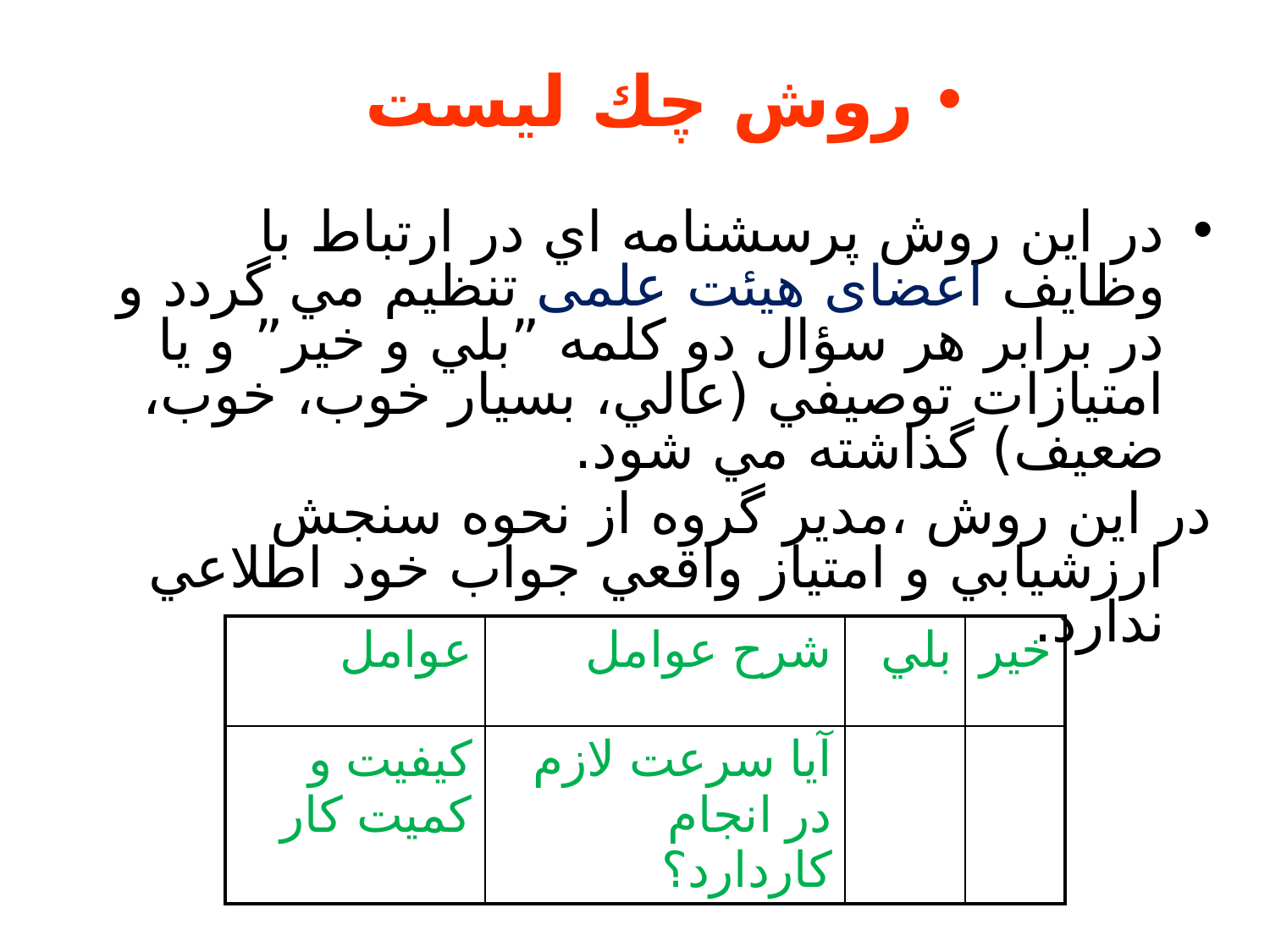

روش چك ليست

در اين روش پرسشنامه اي در ارتباط با وظايف اعضای هیئت علمی تنظيم مي گردد و در برابر هر سؤال دو كلمه ”بلي و خير” و يا امتيازات توصيفي (عالي، بسيار خوب، خوب، ضعيف) گذاشته مي شود.
در اين روش ،مدیر گروه از نحوه سنجش ارزشيابي و امتياز واقعي جواب خود اطلاعي ندارد.

| عوامل | شرح عوامل | بلي | خير |
| --- | --- | --- | --- |
| كيفيت و كميت كار | آيا سرعت لازم در انجام كاردارد؟ |  |  |